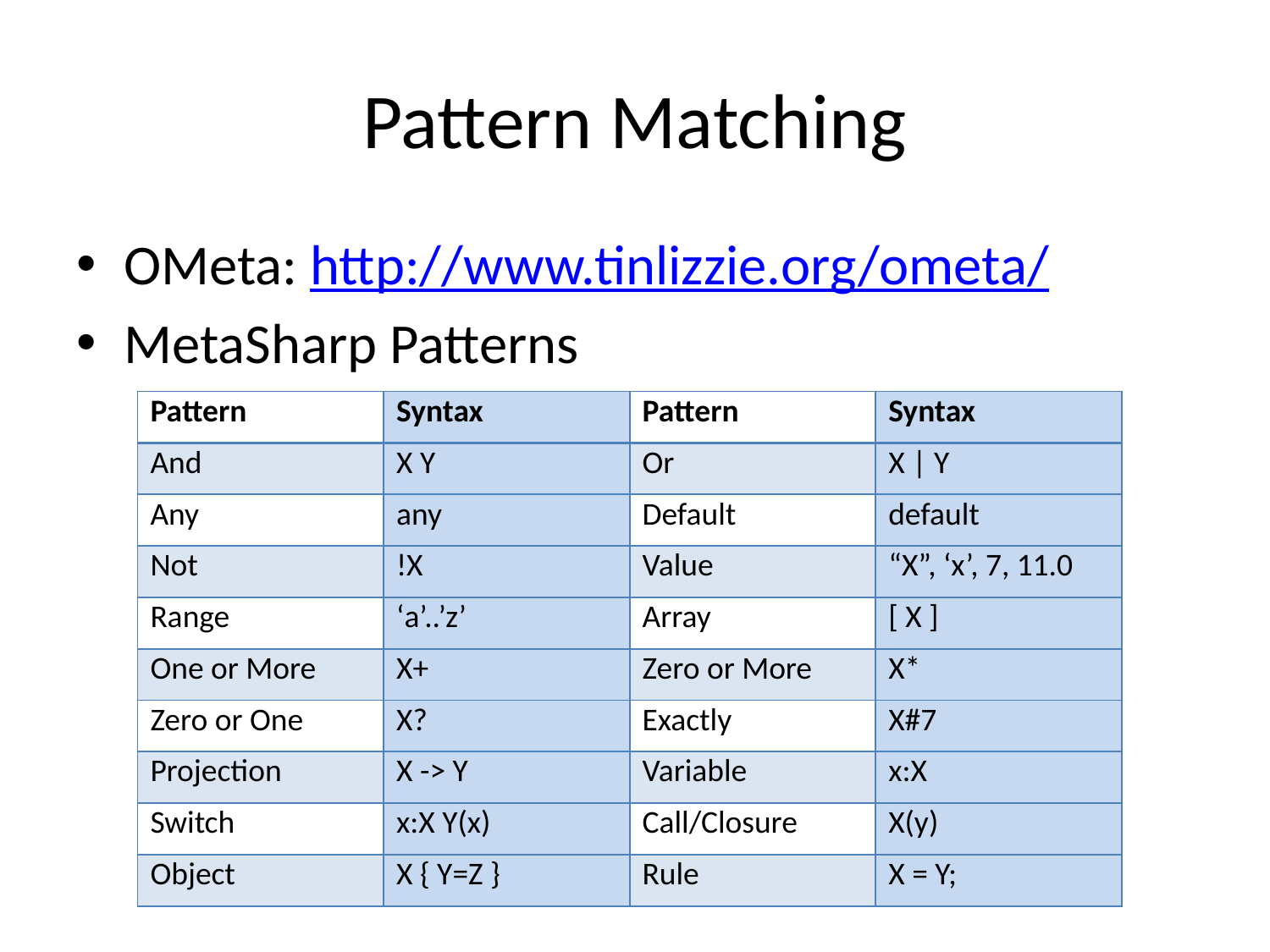

# Pattern Matching
OMeta: http://www.tinlizzie.org/ometa/
MetaSharp Patterns

| Pattern | Syntax | Pattern | Syntax |
| --- | --- | --- | --- |
| And | X Y | Or | X | Y |
| Any | any | Default | default |
| Not | !X | Value | “X”, ‘x’, 7, 11.0 |
| Range | ‘a’..’z’ | Array | [ X ] |
| One or More | X+ | Zero or More | X\* |
| Zero or One | X? | Exactly | X#7 |
| Projection | X -> Y | Variable | x:X |
| Switch | x:X Y(x) | Call/Closure | X(y) |
| Object | X { Y=Z } | Rule | X = Y; |